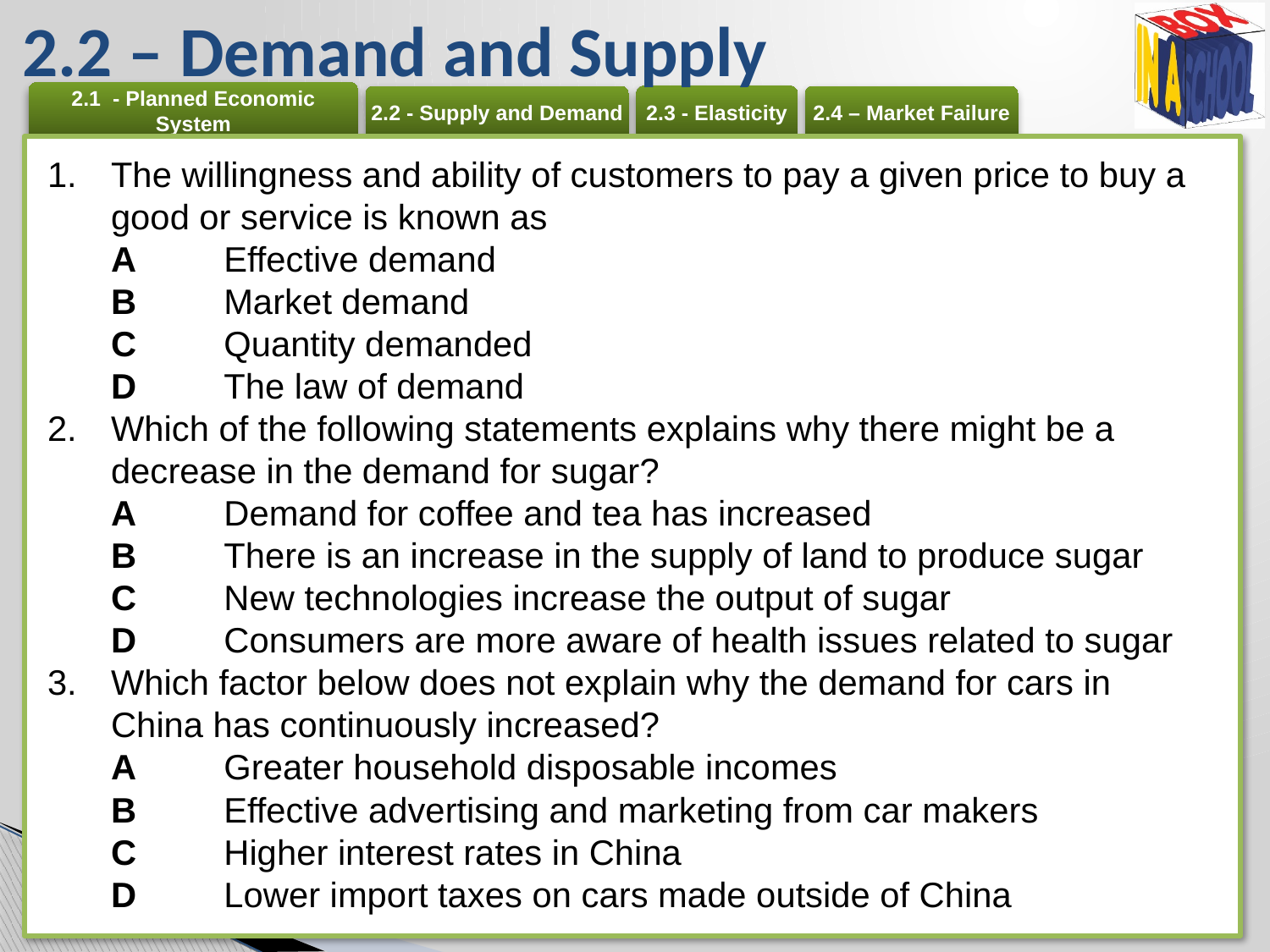

# 2.2 – Demand and Supply
The willingness and ability of customers to pay a given price to buy a good or service is known as
A 	Effective demand
B 	Market demand
C 	Quantity demanded
D 	The law of demand
Which of the following statements explains why there might be a decrease in the demand for sugar?
A 	Demand for coffee and tea has increased
B 	There is an increase in the supply of land to produce sugar
C 	New technologies increase the output of sugar
D 	Consumers are more aware of health issues related to sugar
Which factor below does not explain why the demand for cars in China has continuously increased?
A 	Greater household disposable incomes
B 	Effective advertising and marketing from car makers
C 	Higher interest rates in China
D 	Lower import taxes on cars made outside of China